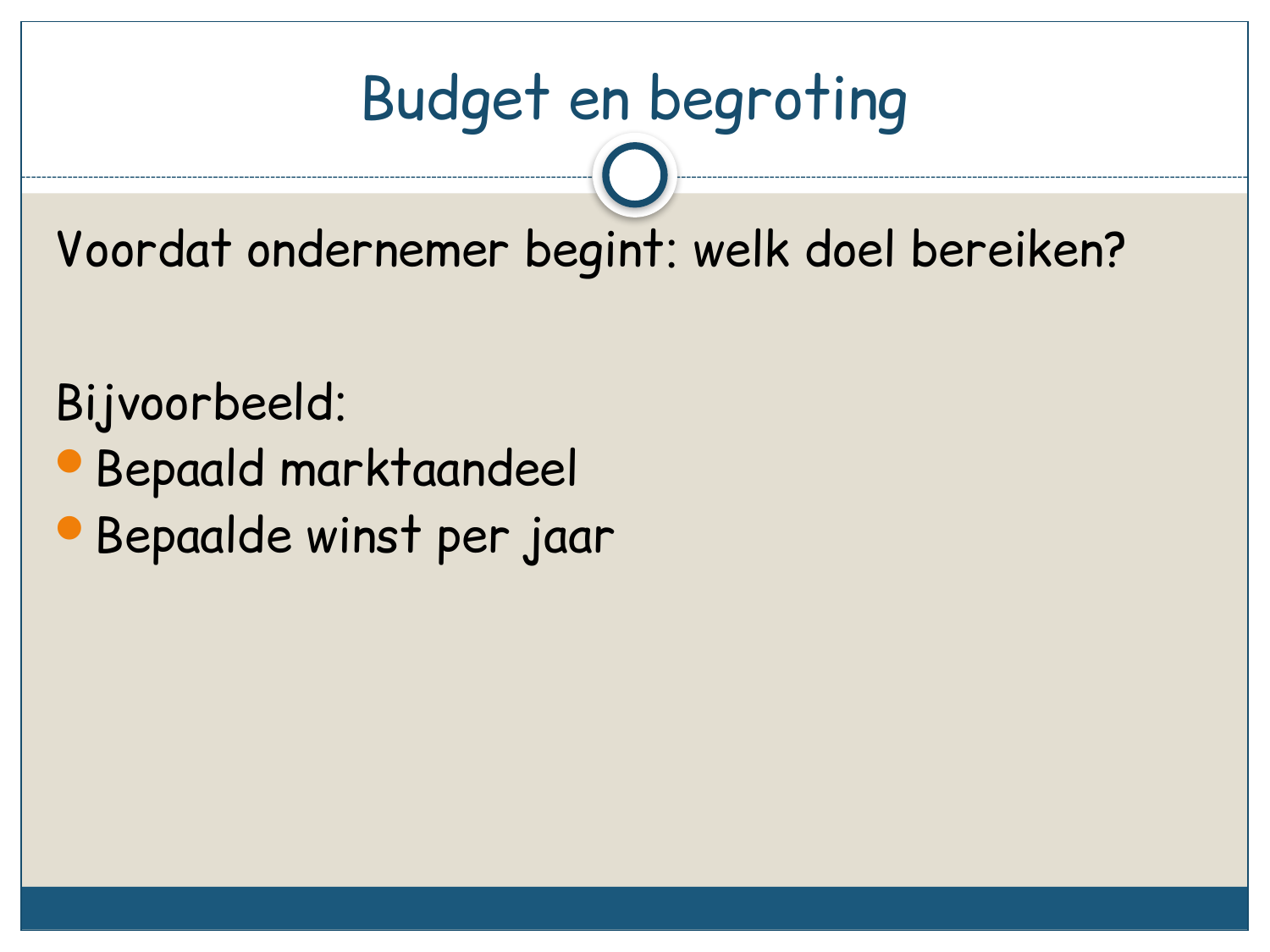

# Budget en begroting
Voordat ondernemer begint: welk doel bereiken?

Bijvoorbeeld:
Bepaald marktaandeel
Bepaalde winst per jaar